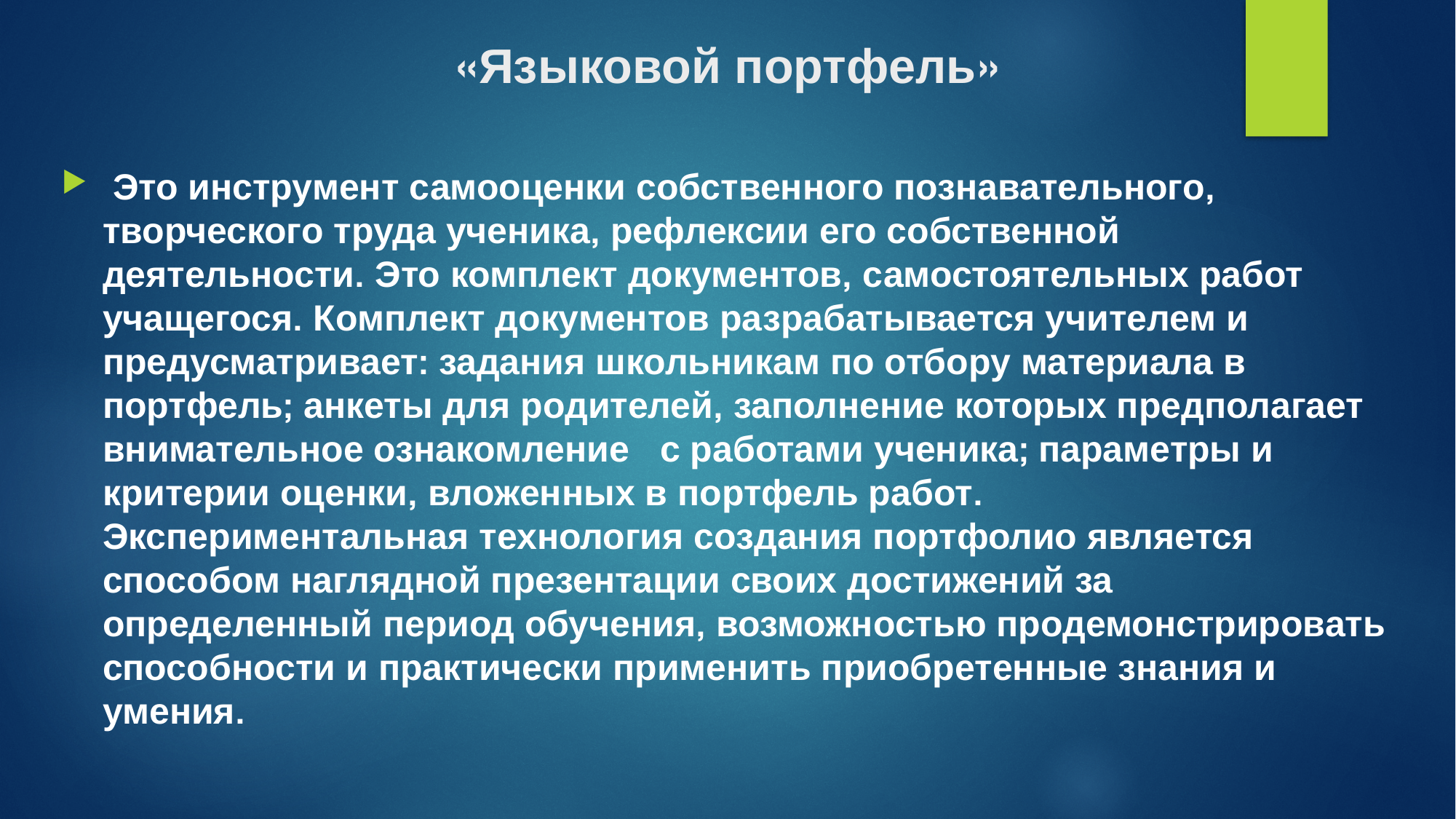

# «Языковой портфель»
 Это инструмент самооценки собственного познавательного, творческого труда ученика, рефлексии его собственной деятельности. Это комплект документов, самостоятельных работ учащегося. Комплект документов разрабатывается учителем и предусматривает: задания школьникам по отбору материала в портфель; анкеты для родителей, заполнение которых предполагает внимательное ознакомление   с работами ученика; параметры и критерии оценки, вложенных в портфель работ.                            Экспериментальная технология создания портфолио является способом наглядной презентации своих достижений за определенный период обучения, возможностью продемонстрировать способности и практически применить приобретенные знания и умения.